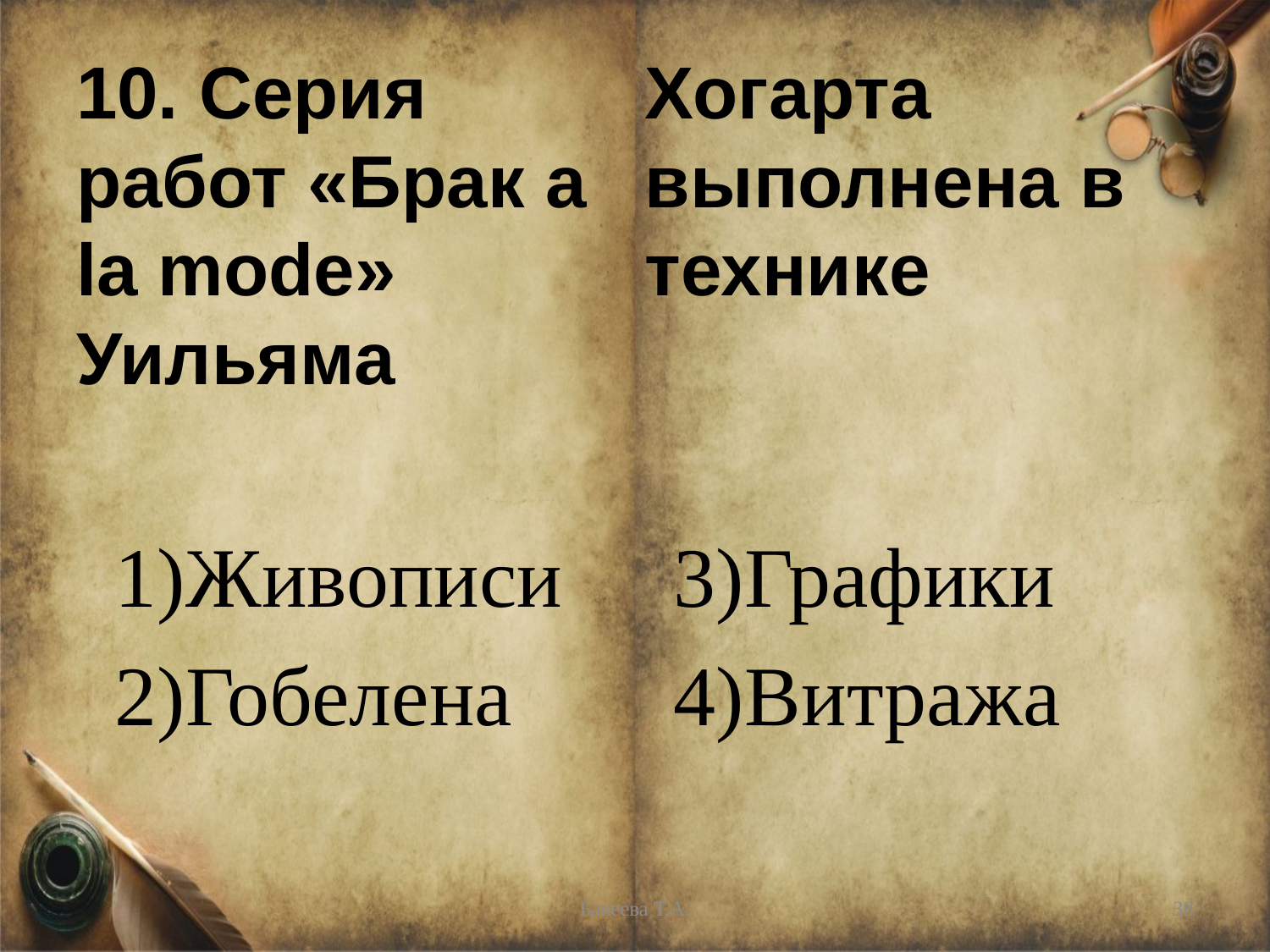

# 10. Серия работ «Брак a la mode» Уильяма Хогарта выполнена в технике
Живописи
Гобелена
Графики
Витража
Бакеева Т.А.
38